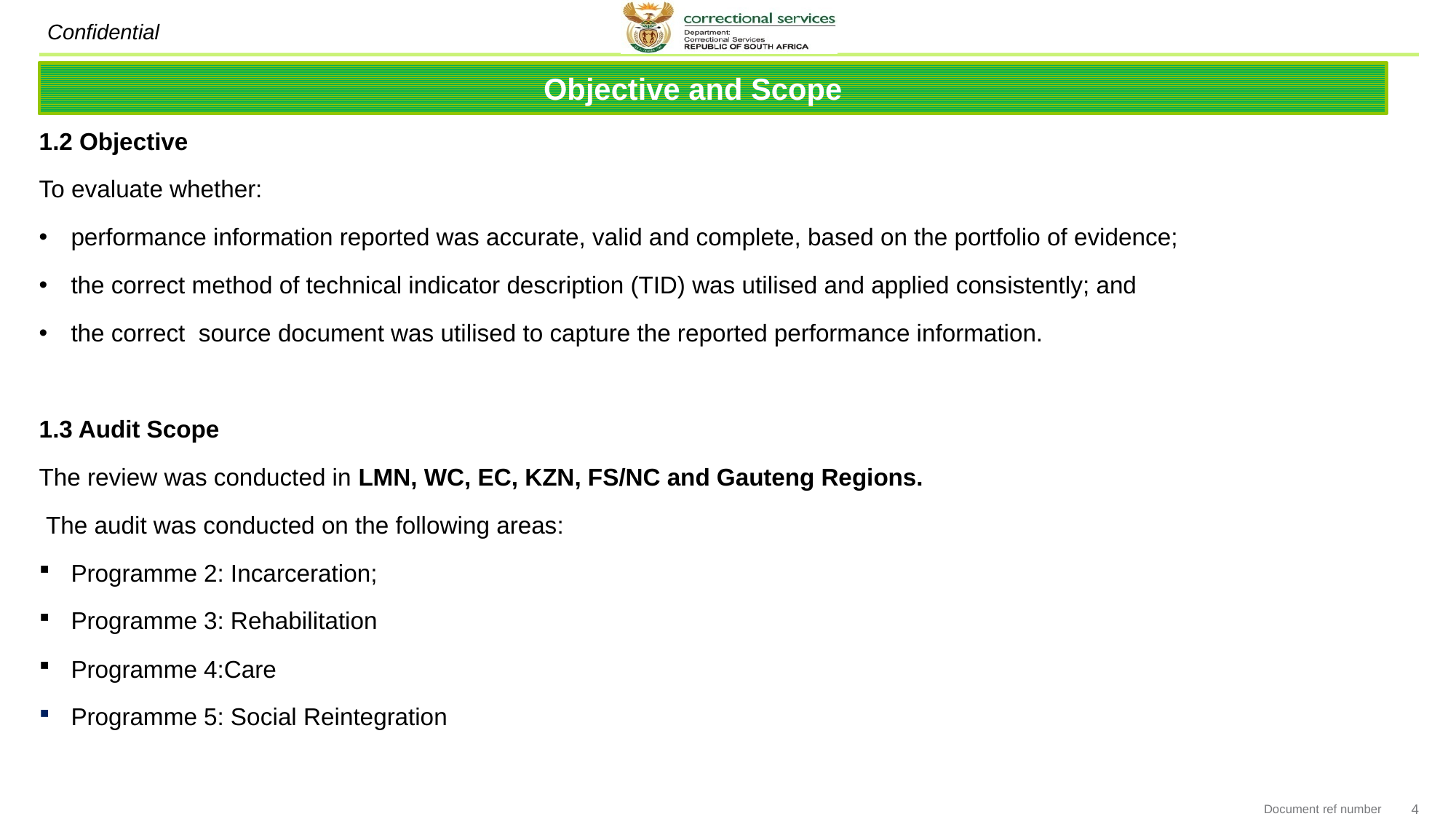

Objective and Scope
1.2 Objective
To evaluate whether:
performance information reported was accurate, valid and complete, based on the portfolio of evidence;
the correct method of technical indicator description (TID) was utilised and applied consistently; and
the correct  source document was utilised to capture the reported performance information.

1.3 Audit Scope
The review was conducted in LMN, WC, EC, KZN, FS/NC and Gauteng Regions.
 The audit was conducted on the following areas:
Programme 2: Incarceration;
Programme 3: Rehabilitation
Programme 4:Care
Programme 5: Social Reintegration